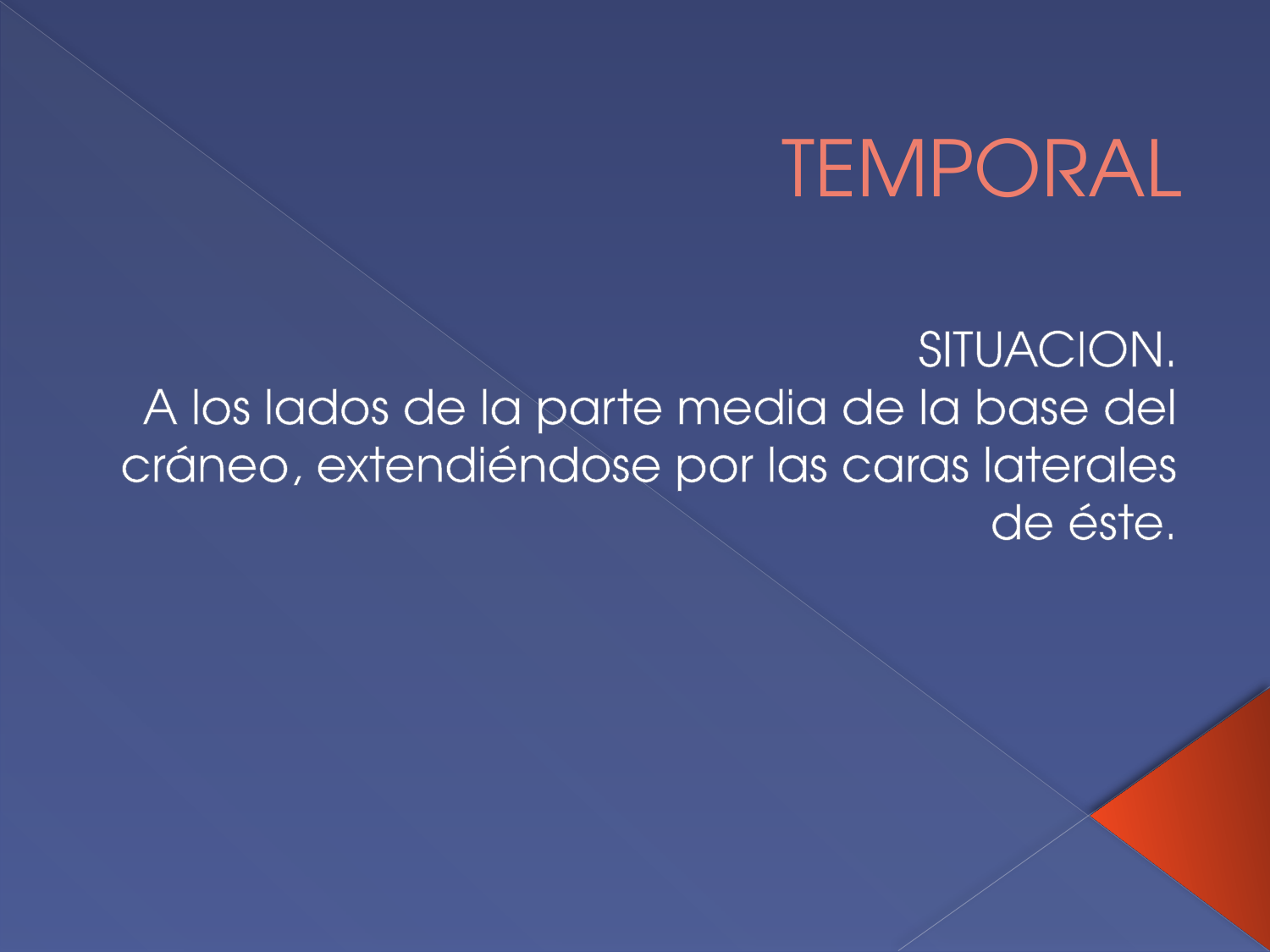

# TEMPORAL
SITUACION.
 A los lados de la parte media de la base del cráneo, extendiéndose por las caras laterales de éste.